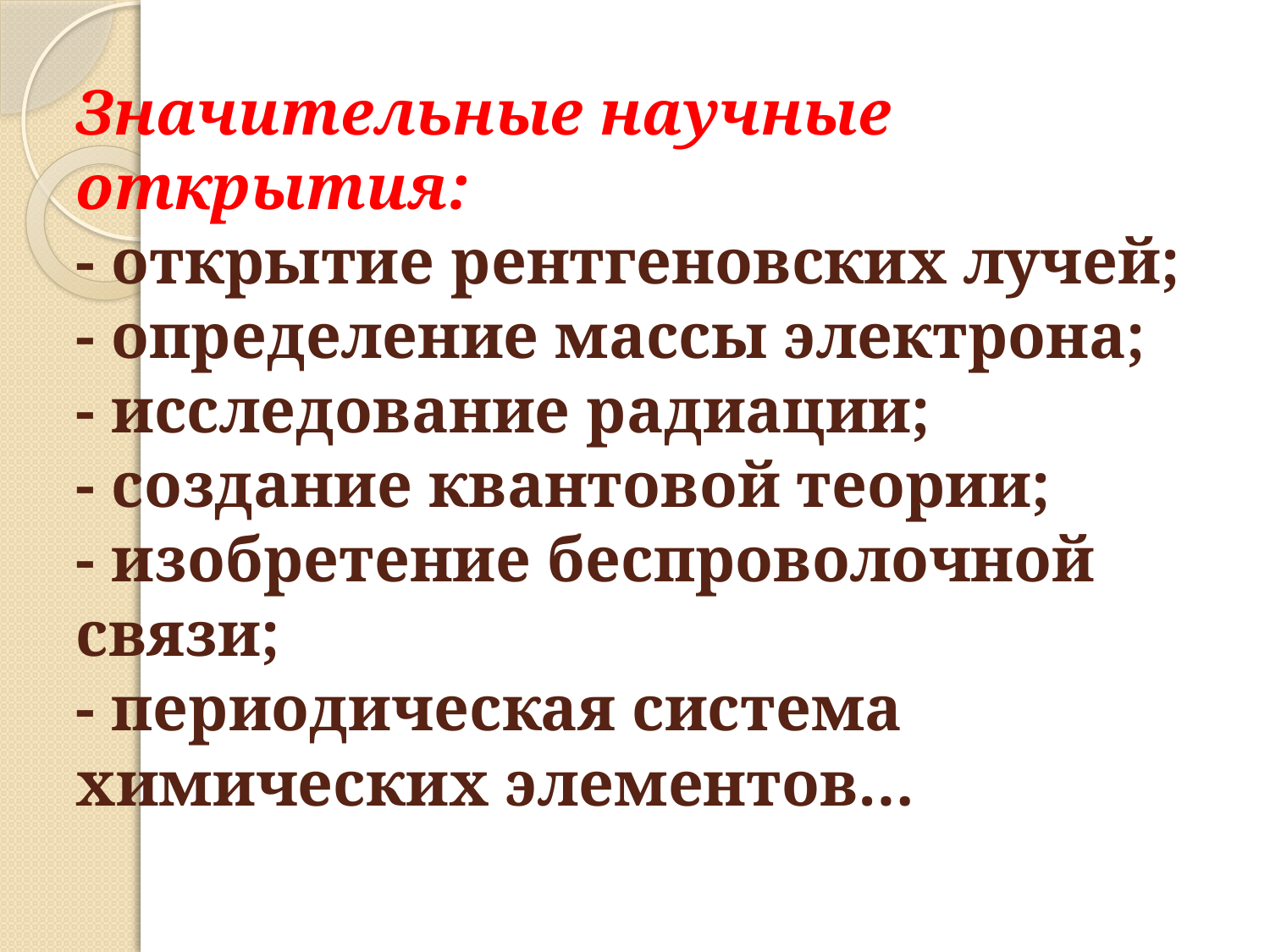

# Значительные научные открытия: - открытие рентгеновских лучей; - определение массы электрона; - исследование радиации; - создание квантовой теории; - изобретение беспроволочной связи; - периодическая система химических элементов…